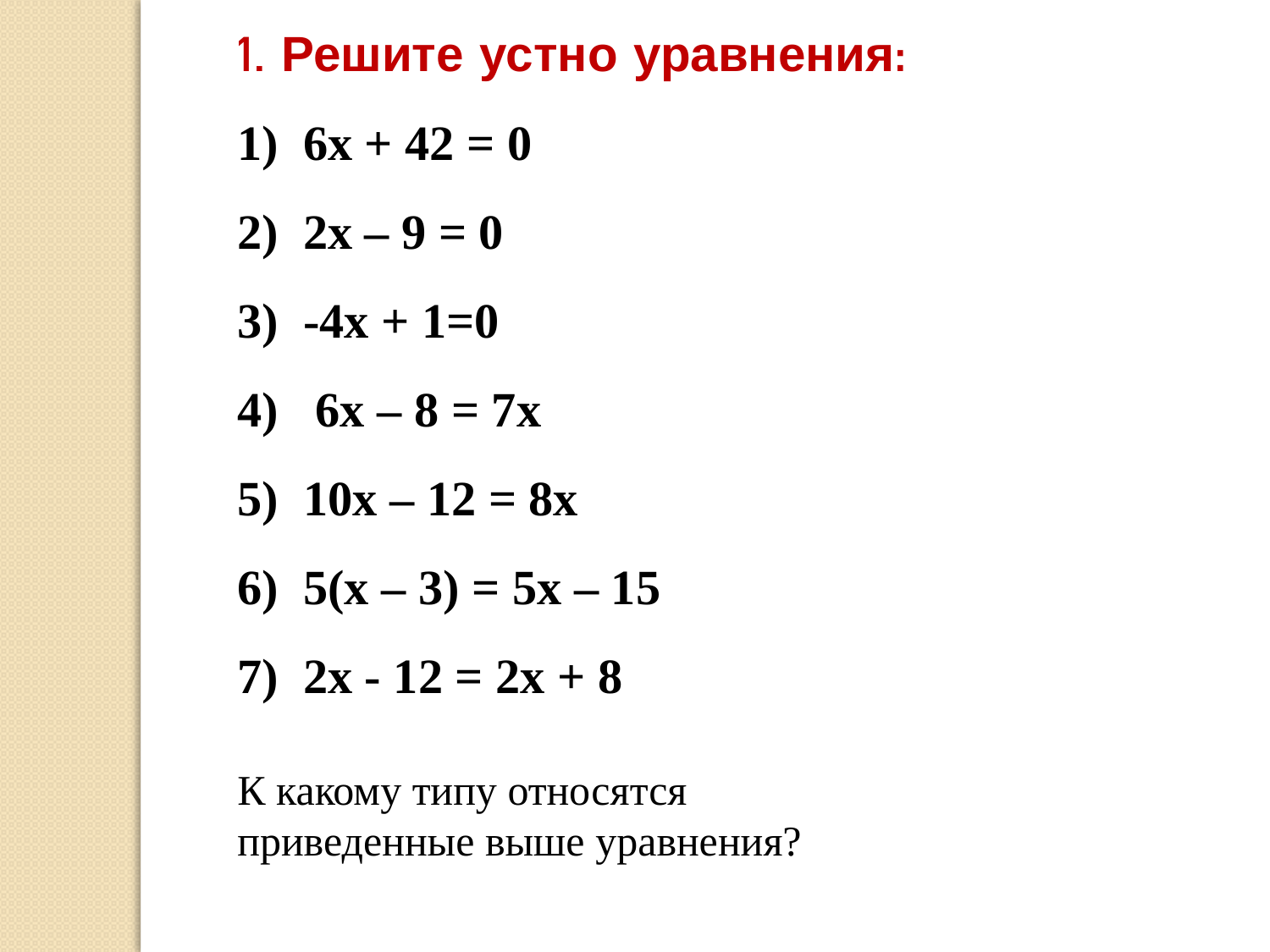

1. Решите устно уравнения:
1)  6х + 42 = 0
2)  2х – 9 = 0
3)  -4х + 1=0
4)   6х – 8 = 7х
5)  10х – 12 = 8х
6)  5(х – 3) = 5х – 15
7)  2х - 12 = 2х + 8

К какому типу относятся
приведенные выше уравнения?